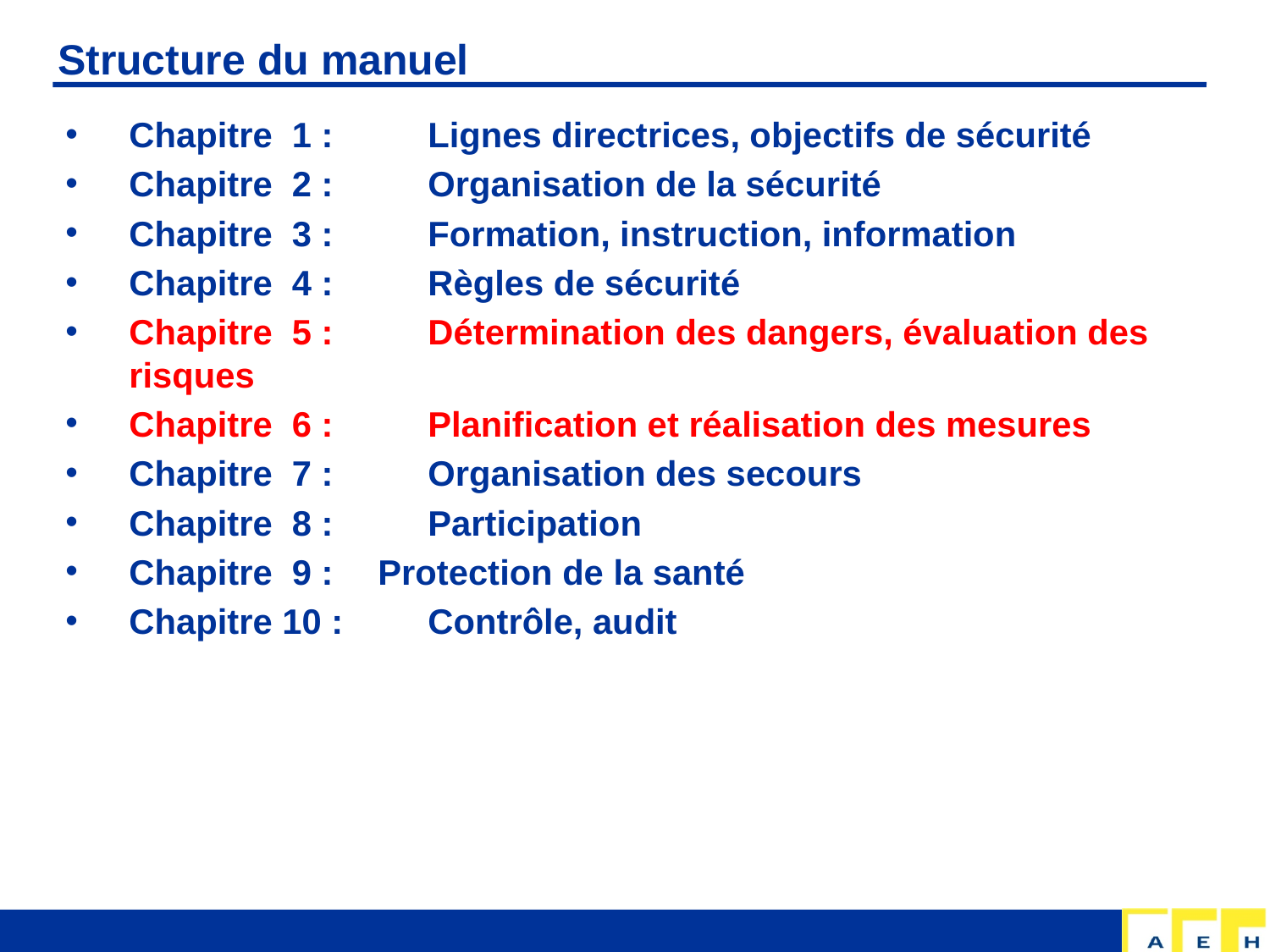

# Structure du manuel
Chapitre  1 :	Lignes directrices, objectifs de sécurité
Chapitre  2 : 	Organisation de la sécurité
Chapitre  3 : 	Formation, instruction, information
Chapitre  4 : 	Règles de sécurité
Chapitre  5 :	Détermination des dangers, évaluation des risques
Chapitre  6 :	Planification et réalisation des mesures
Chapitre  7 : 	Organisation des secours
Chapitre  8 : 	Participation
Chapitre  9 :	Protection de la santé
Chapitre 10 : 	Contrôle, audit